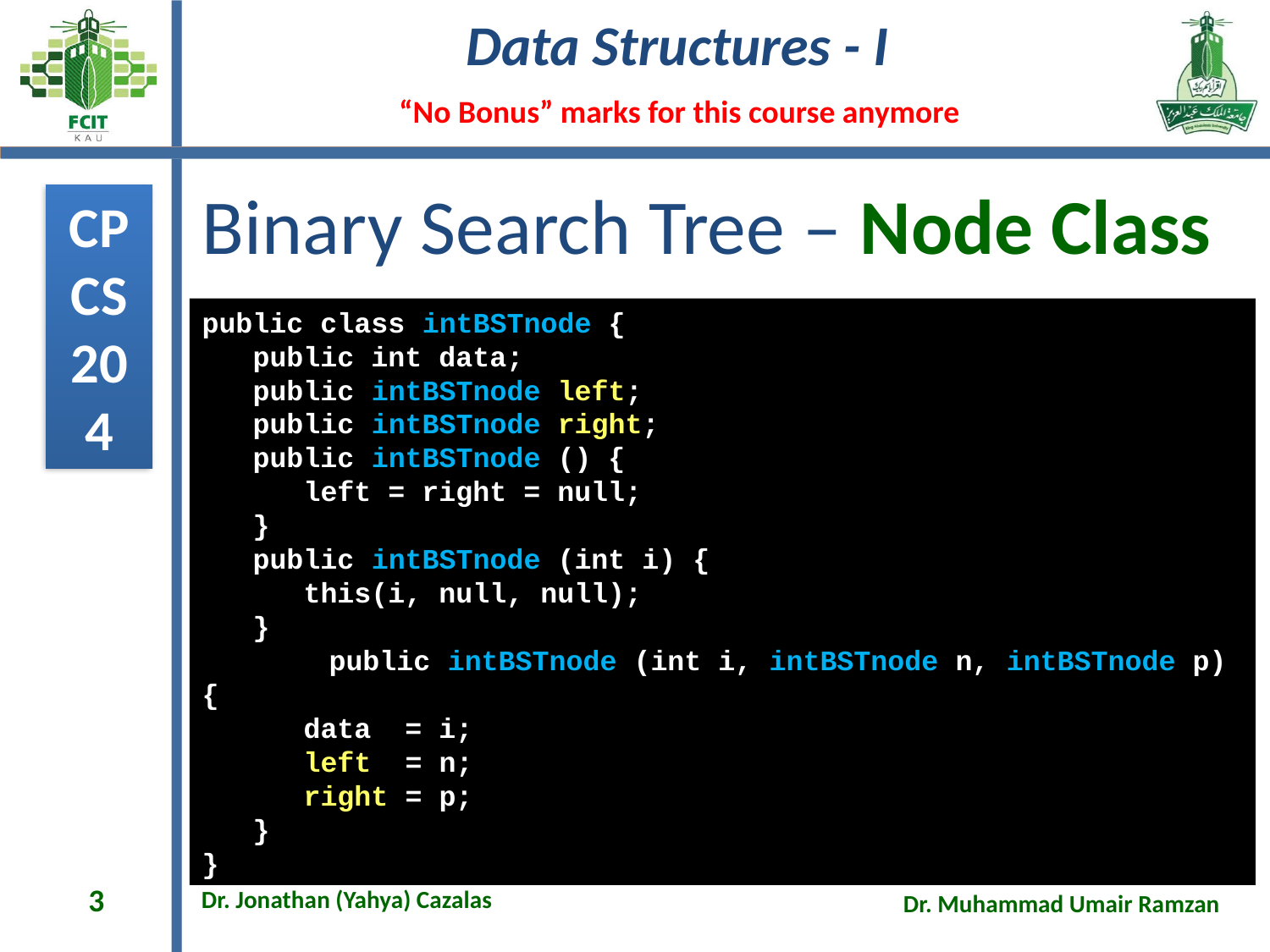

# Binary Search Tree – Node Class
public class intBSTnode {
   public int data;
   public intBSTnode left;
   public intBSTnode right;
   public intBSTnode () {
      left = right = null;
   }
   public intBSTnode (int i) {
      this(i, null, null);
   }
	public intBSTnode (int i, intBSTnode n, intBSTnode p) {
      data  = i;
      left  = n;
      right = p;
   }
}

3